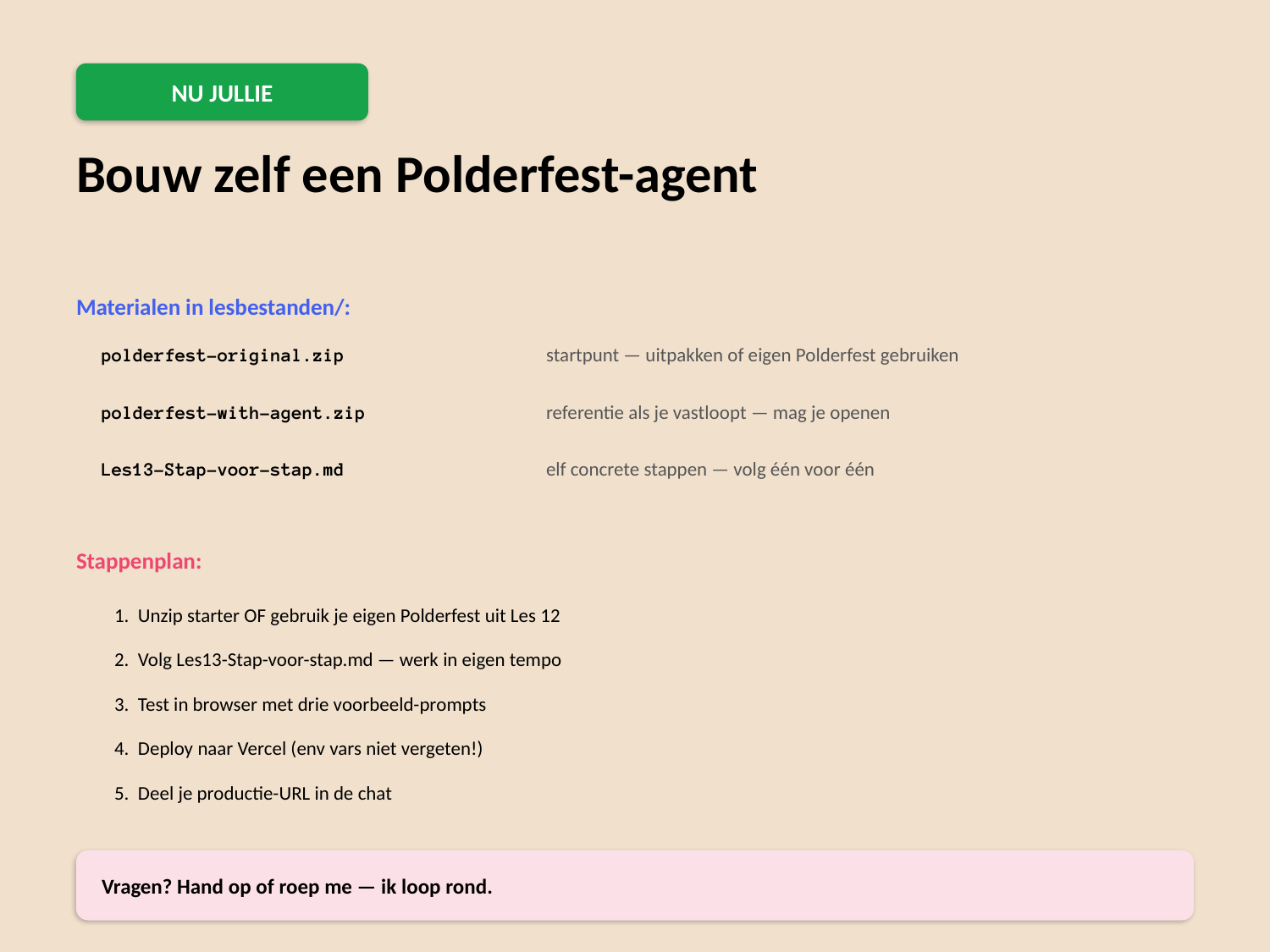

NU JULLIE
Bouw zelf een Polderfest-agent
Materialen in lesbestanden/:
polderfest-original.zip
startpunt — uitpakken of eigen Polderfest gebruiken
polderfest-with-agent.zip
referentie als je vastloopt — mag je openen
Les13-Stap-voor-stap.md
elf concrete stappen — volg één voor één
Stappenplan:
1.  Unzip starter OF gebruik je eigen Polderfest uit Les 12
2.  Volg Les13-Stap-voor-stap.md — werk in eigen tempo
3.  Test in browser met drie voorbeeld-prompts
4.  Deploy naar Vercel (env vars niet vergeten!)
5.  Deel je productie-URL in de chat

Vragen? Hand op of roep me — ik loop rond.